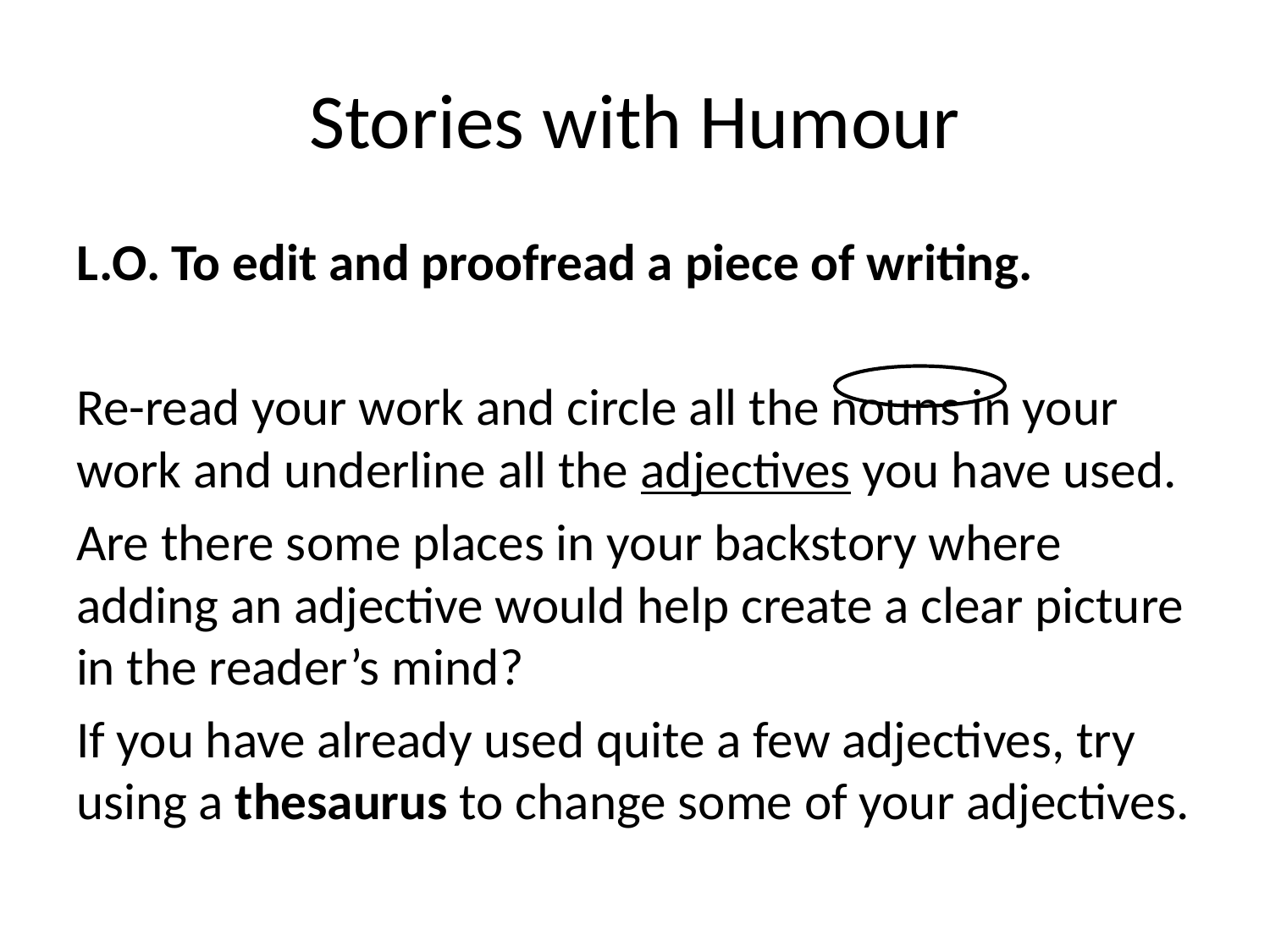

# Stories with Humour
L.O. To edit and proofread a piece of writing.

Re-read your work and circle all the nouns in your work and underline all the adjectives you have used.
Are there some places in your backstory where adding an adjective would help create a clear picture in the reader’s mind?
If you have already used quite a few adjectives, try using a thesaurus to change some of your adjectives.